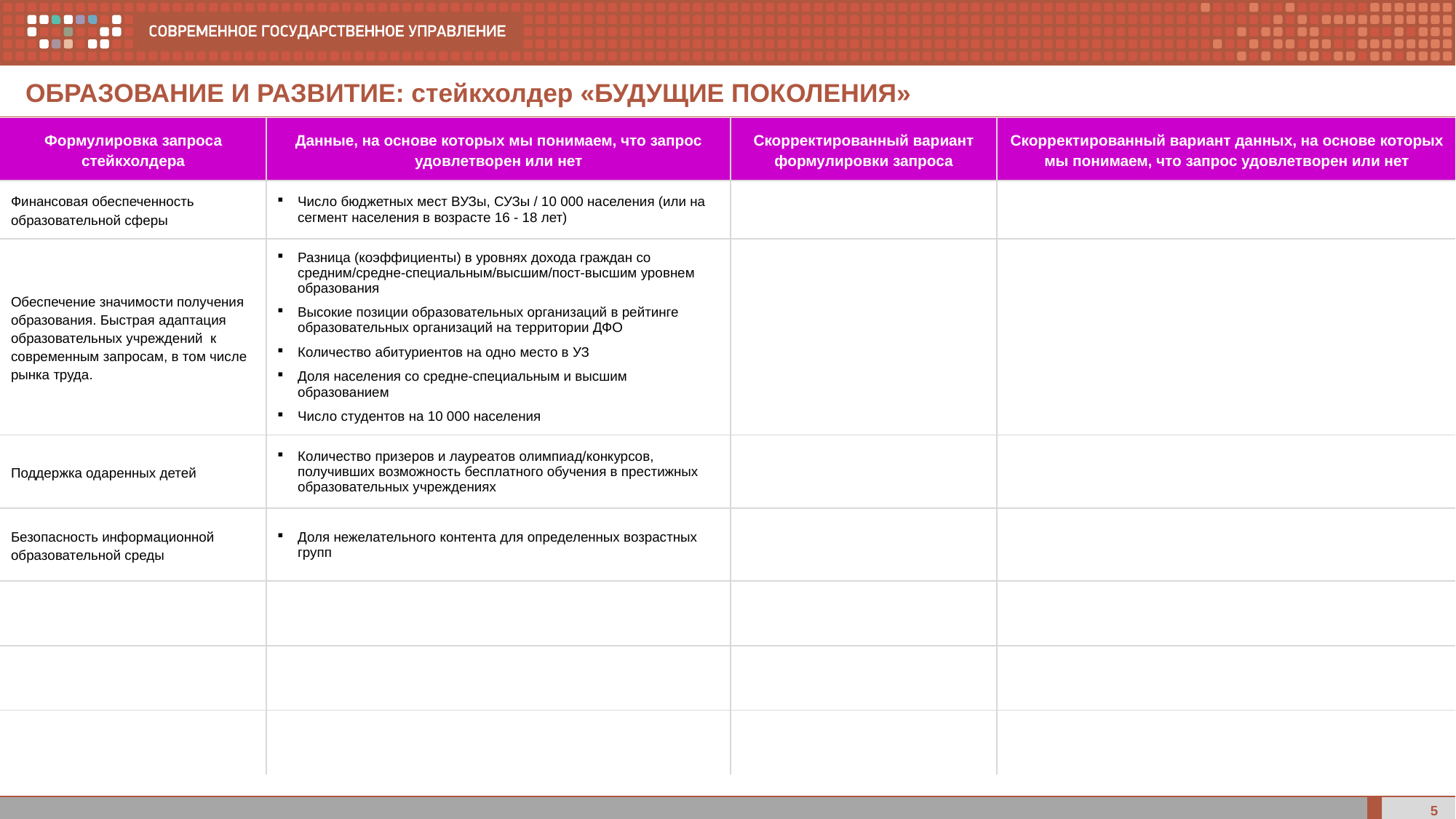

ОБРАЗОВАНИЕ И РАЗВИТИЕ: стейкхолдер «БУДУЩИЕ ПОКОЛЕНИЯ»
| Формулировка запроса стейкхолдера | Данные, на основе которых мы понимаем, что запрос удовлетворен или нет | Скорректированный вариант формулировки запроса | Скорректированный вариант данных, на основе которых мы понимаем, что запрос удовлетворен или нет |
| --- | --- | --- | --- |
| Финансовая обеспеченность образовательной сферы | Число бюджетных мест ВУЗы, СУЗы / 10 000 населения (или на сегмент населения в возрасте 16 - 18 лет) |  |  |
| Обеспечение значимости получения образования. Быстрая адаптация образовательных учреждений к современным запросам, в том числе рынка труда. | Разница (коэффициенты) в уровнях дохода граждан со средним/средне-специальным/высшим/пост-высшим уровнем образования Высокие позиции образовательных организаций в рейтинге образовательных организаций на территории ДФО Количество абитуриентов на одно место в УЗ Доля населения со средне-специальным и высшим образованием Число студентов на 10 000 населения |  |  |
| Поддержка одаренных детей | Количество призеров и лауреатов олимпиад/конкурсов, получивших возможность бесплатного обучения в престижных образовательных учреждениях |  |  |
| Безопасность информационной образовательной среды | Доля нежелательного контента для определенных возрастных групп |  |  |
|  |  |  |  |
|  |  |  |  |
|  |  |  |  |